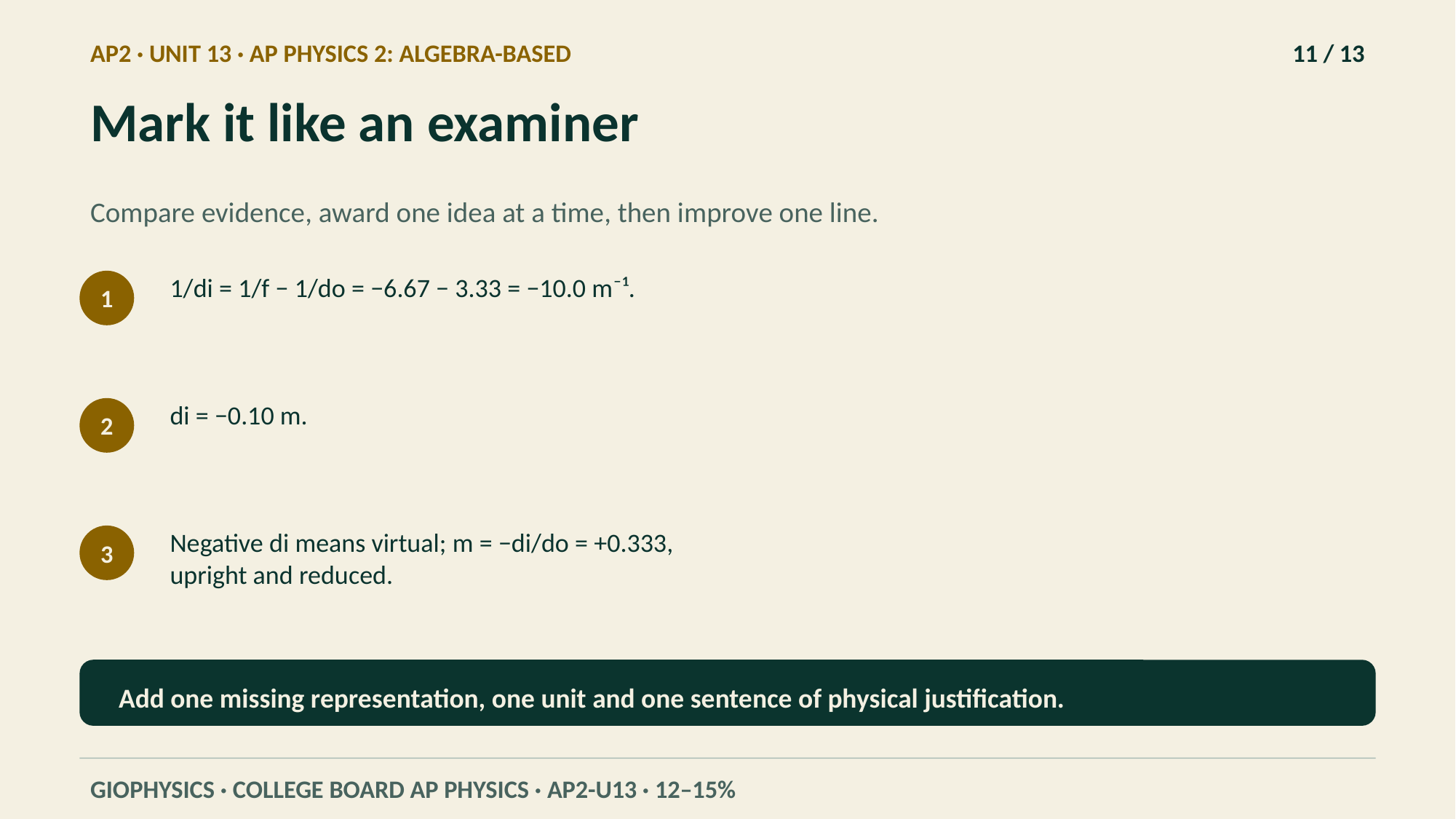

AP2 · UNIT 13 · AP PHYSICS 2: ALGEBRA-BASED
11 / 13
Mark it like an examiner
Compare evidence, award one idea at a time, then improve one line.
1/di = 1/f − 1/do = −6.67 − 3.33 = −10.0 m⁻¹.

1
di = −0.10 m.

2
Negative di means virtual; m = −di/do = +0.333, upright and reduced.

3

Add one missing representation, one unit and one sentence of physical justification.

GIOPHYSICS · COLLEGE BOARD AP PHYSICS · AP2-U13 · 12–15%